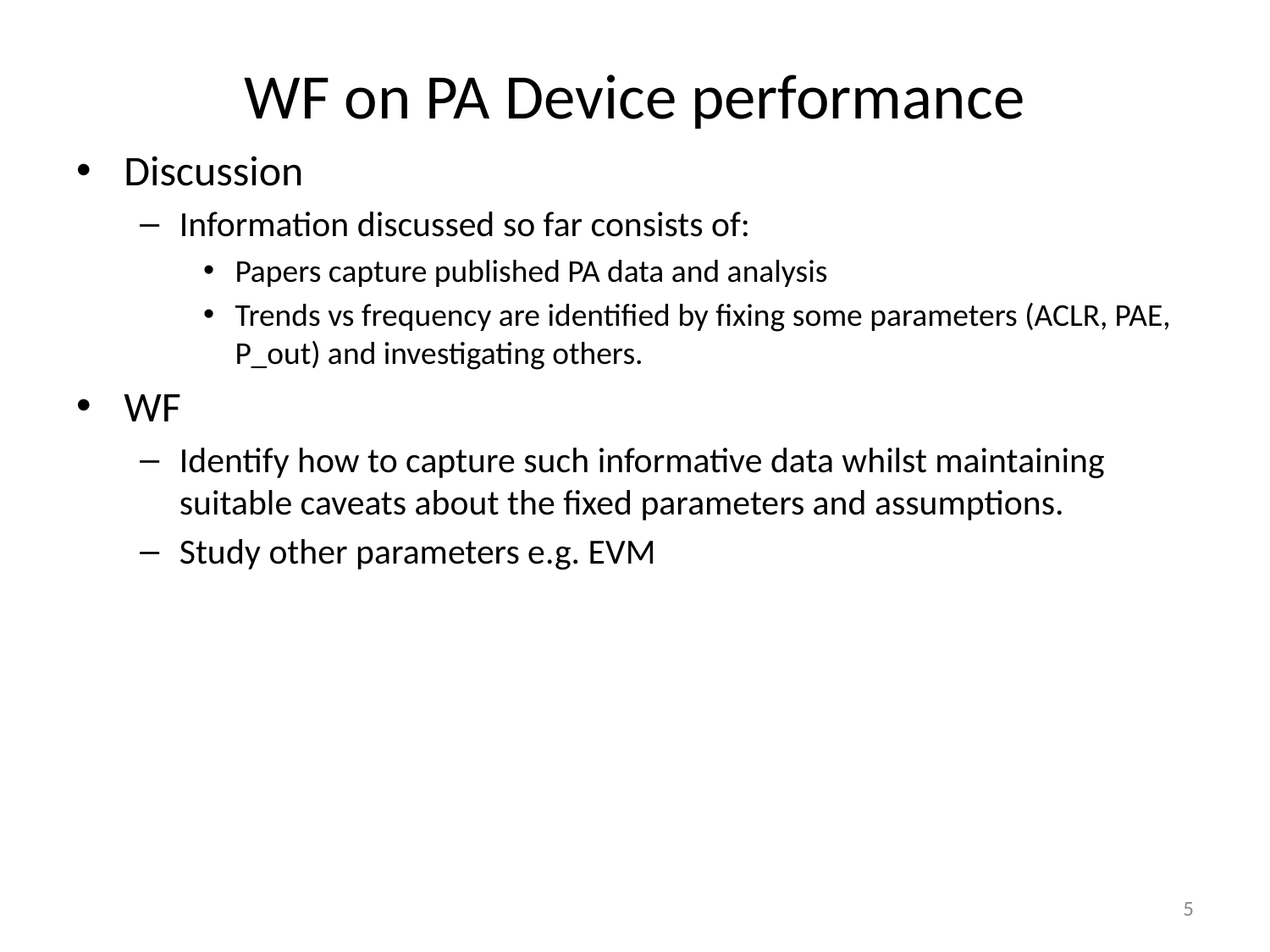

# WF on PA Device performance
Discussion
Information discussed so far consists of:
Papers capture published PA data and analysis
Trends vs frequency are identified by fixing some parameters (ACLR, PAE, P_out) and investigating others.
WF
Identify how to capture such informative data whilst maintaining suitable caveats about the fixed parameters and assumptions.
Study other parameters e.g. EVM

5